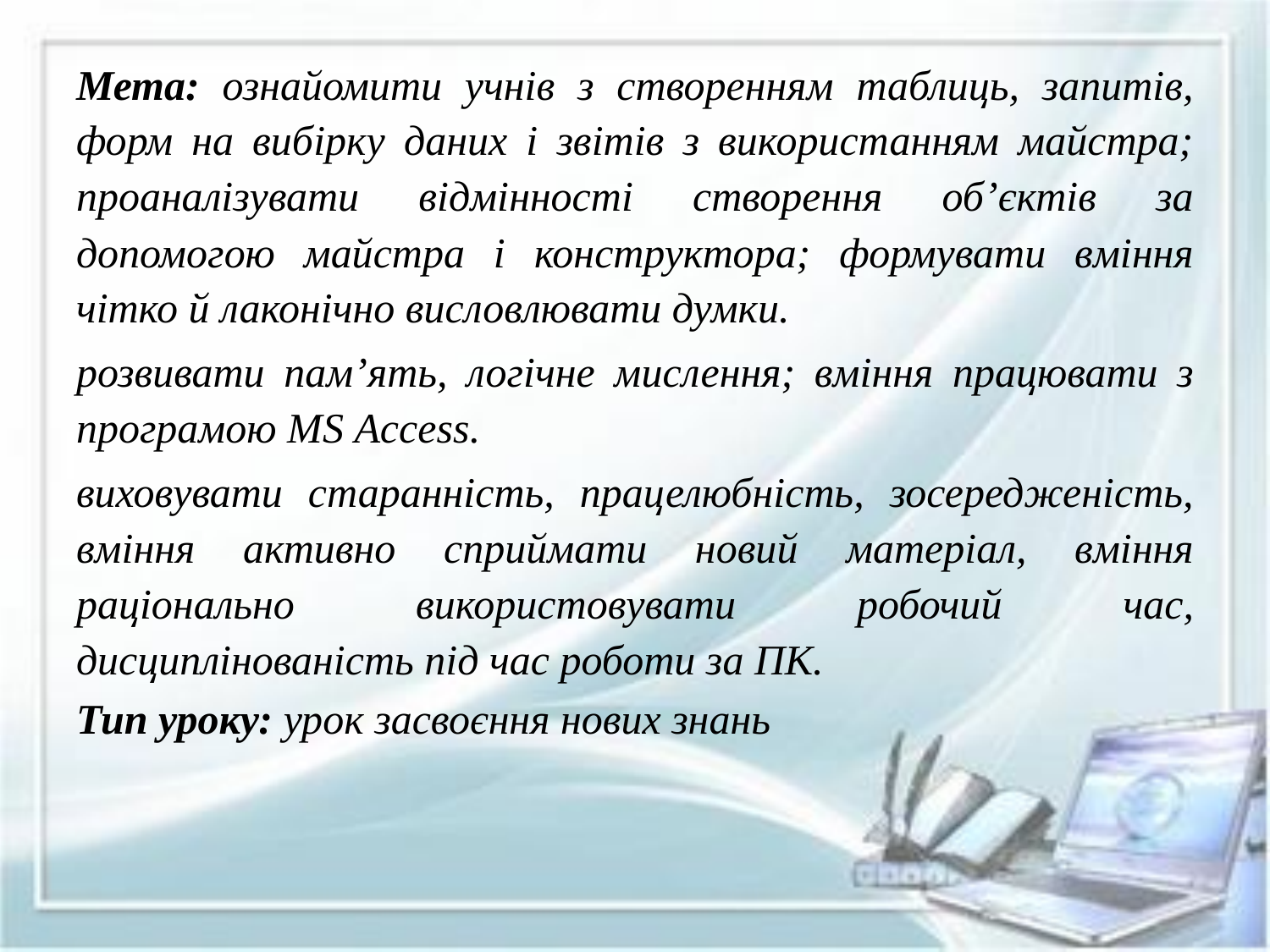

Мета: ознайомити учнів з створенням таблиць, запитів, форм на вибірку даних і звітів з використанням майстра; проаналізувати відмінності створення об’єктів за допомогою майстра і конструктора; формувати вміння чітко й лаконічно висловлювати думки.
розвивати пам’ять, логічне мислення; вміння працювати з програмою MS Access.
виховувати старанність, працелюбність, зосередженість, вміння активно сприймати новий матеріал, вміння раціонально використовувати робочий час, дисциплінованість під час роботи за ПК.
Тип уроку: урок засвоєння нових знань